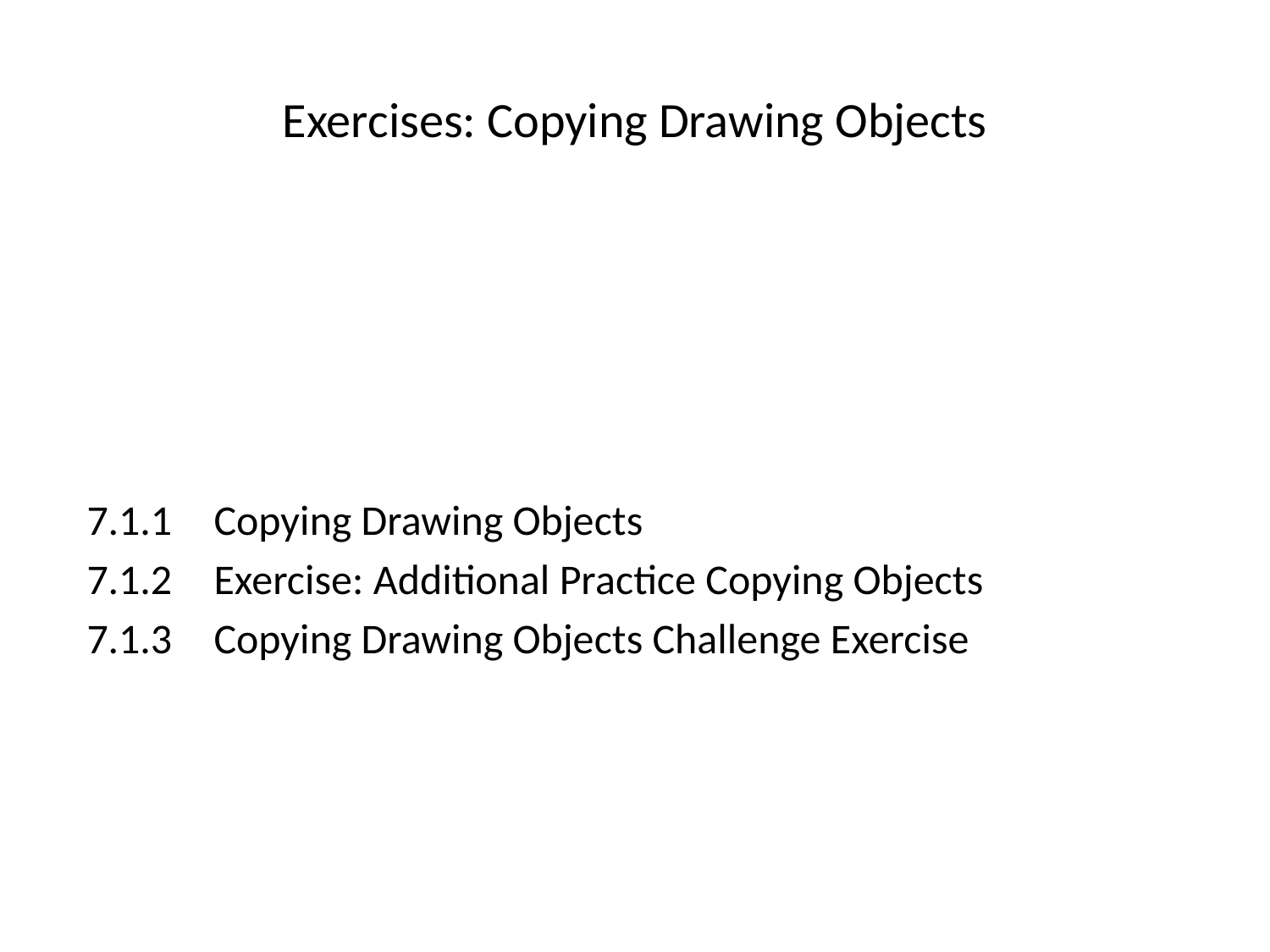

# Exercises: Copying Drawing Objects
7.1.1	Copying Drawing Objects
7.1.2	Exercise: Additional Practice Copying Objects
7.1.3	Copying Drawing Objects Challenge Exercise